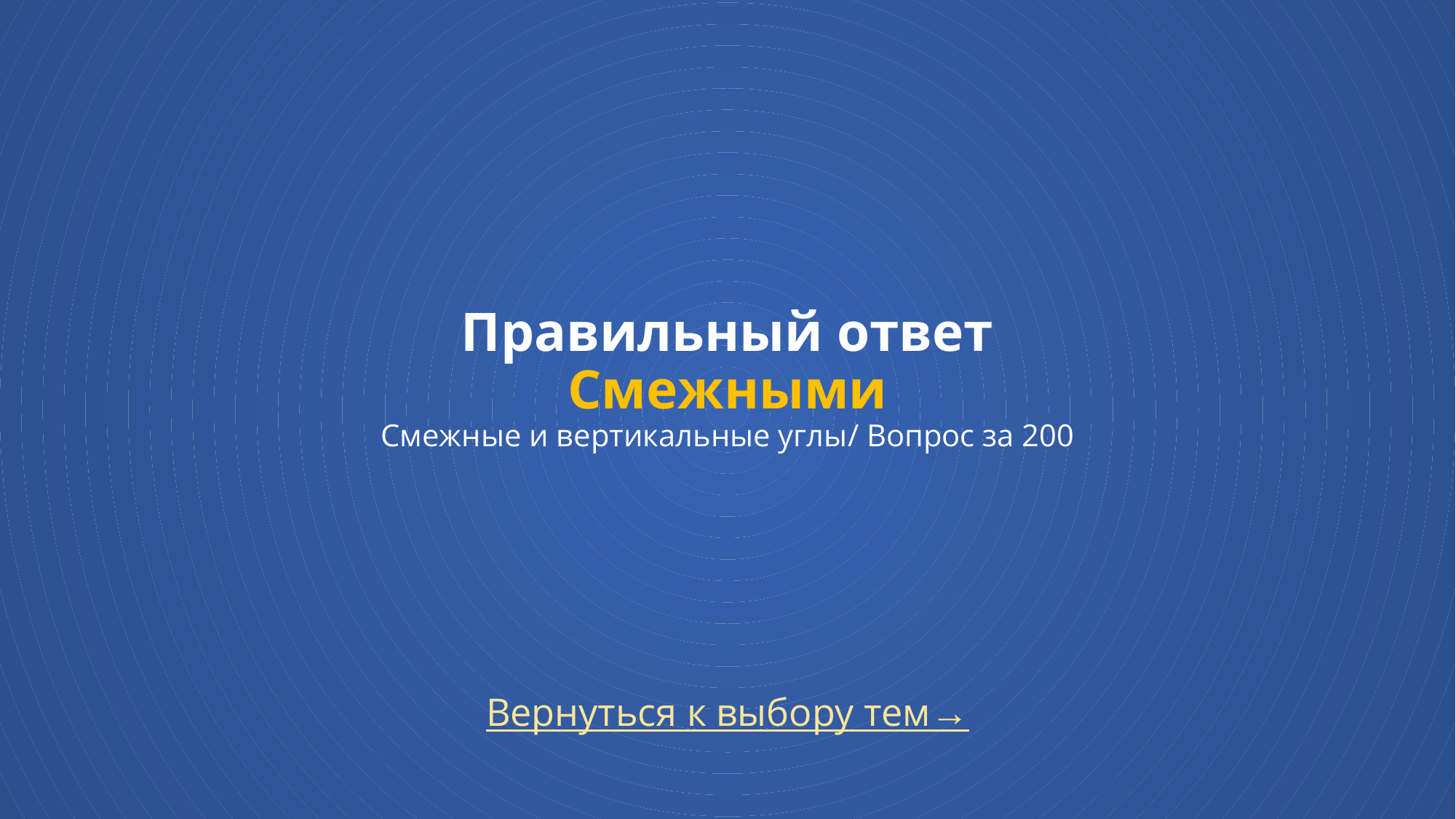

# Правильный ответ Смежными Смежные и вертикальные углы/ Вопрос за 200
Вернуться к выбору тем→